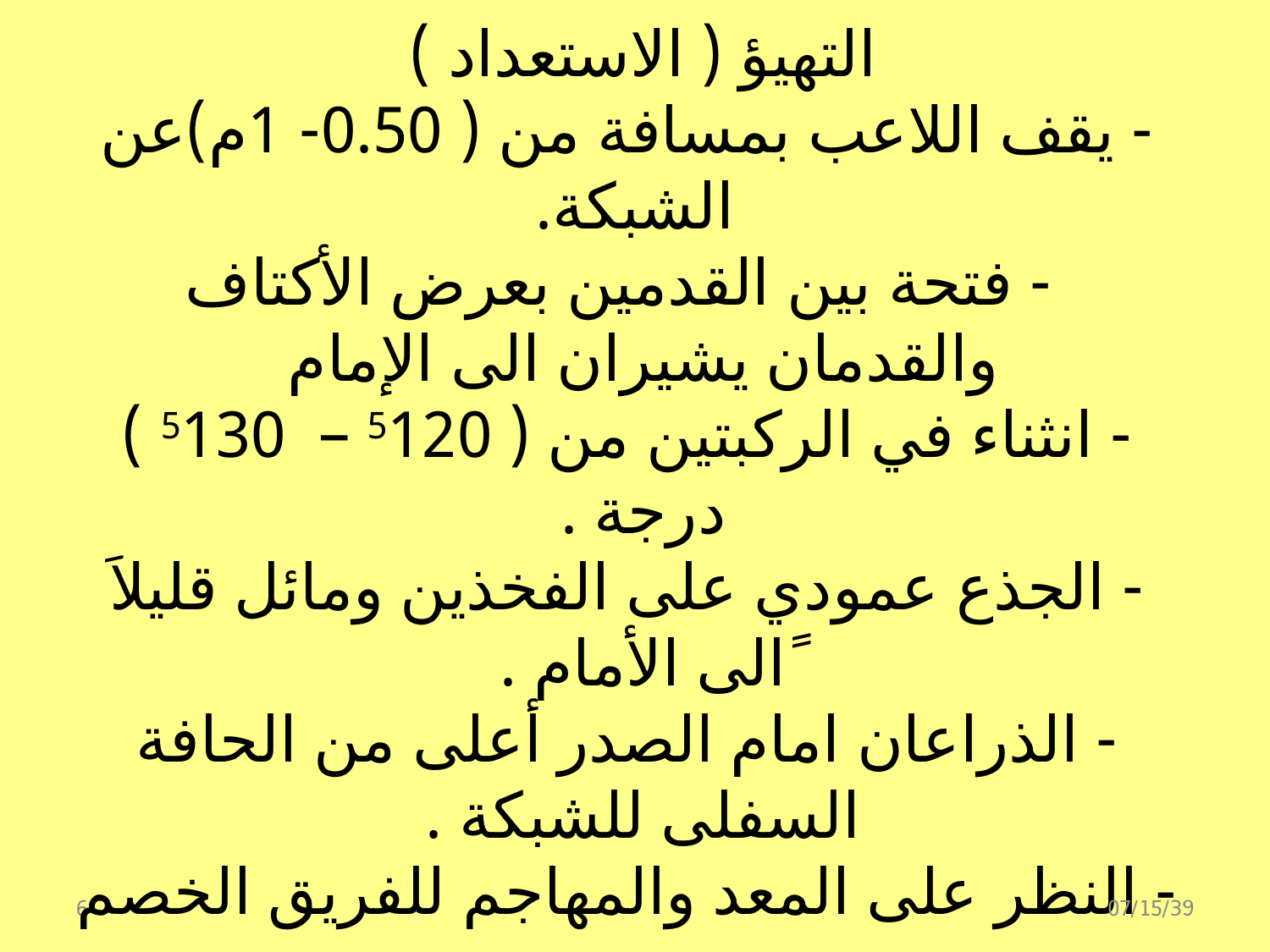

# التهيؤ ( الاستعداد ) - يقف اللاعب بمسافة من ( 0.50- 1م)عن الشبكة. - فتحة بين القدمين بعرض الأكتاف والقدمان يشيران الى الإمام - انثناء في الركبتين من ( 5120 –  5130 ) درجة . - الجذع عمودي على الفخذين ومائل قليلاَ ًالى الأمام . - الذراعان امام الصدر أعلى من الحافة السفلى للشبكة . - النظر على المعد والمهاجم للفريق الخصم
6
07/15/39